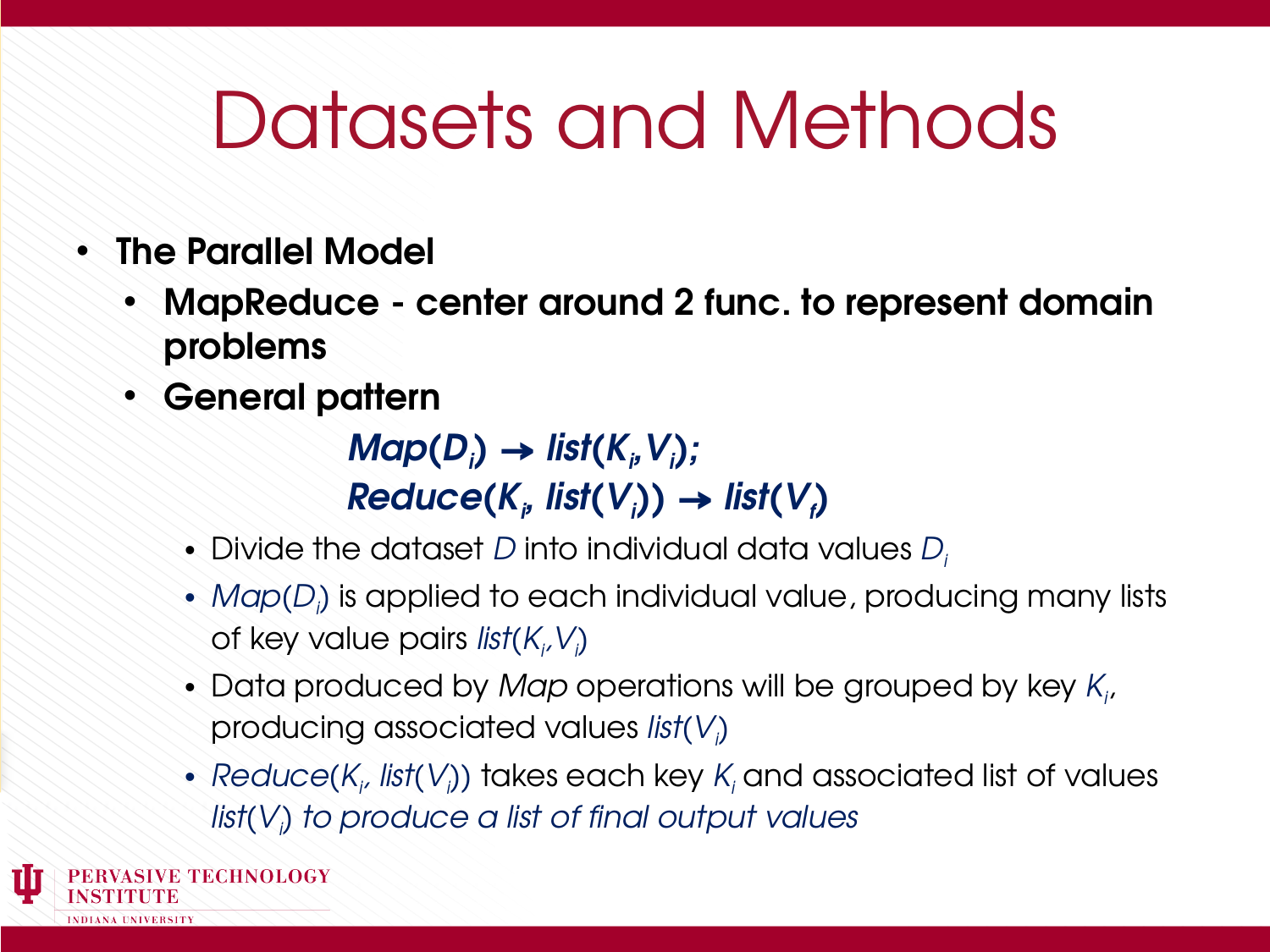

# Datasets and Methods
The Parallel Model
MapReduce - center around 2 func. to represent domain problems
General pattern
	                  Map(Di) → list(Ki,Vi);
                  Reduce(Ki, list(Vi)) → list(Vf)
Divide the dataset D into individual data values Di
Map(Di) is applied to each individual value, producing many lists of key value pairs list(Ki,Vi)
Data produced by Map operations will be grouped by key Ki, producing associated values list(Vi)
Reduce(Ki, list(Vi)) takes each key Ki and associated list of values list(Vi) to produce a list of final output values